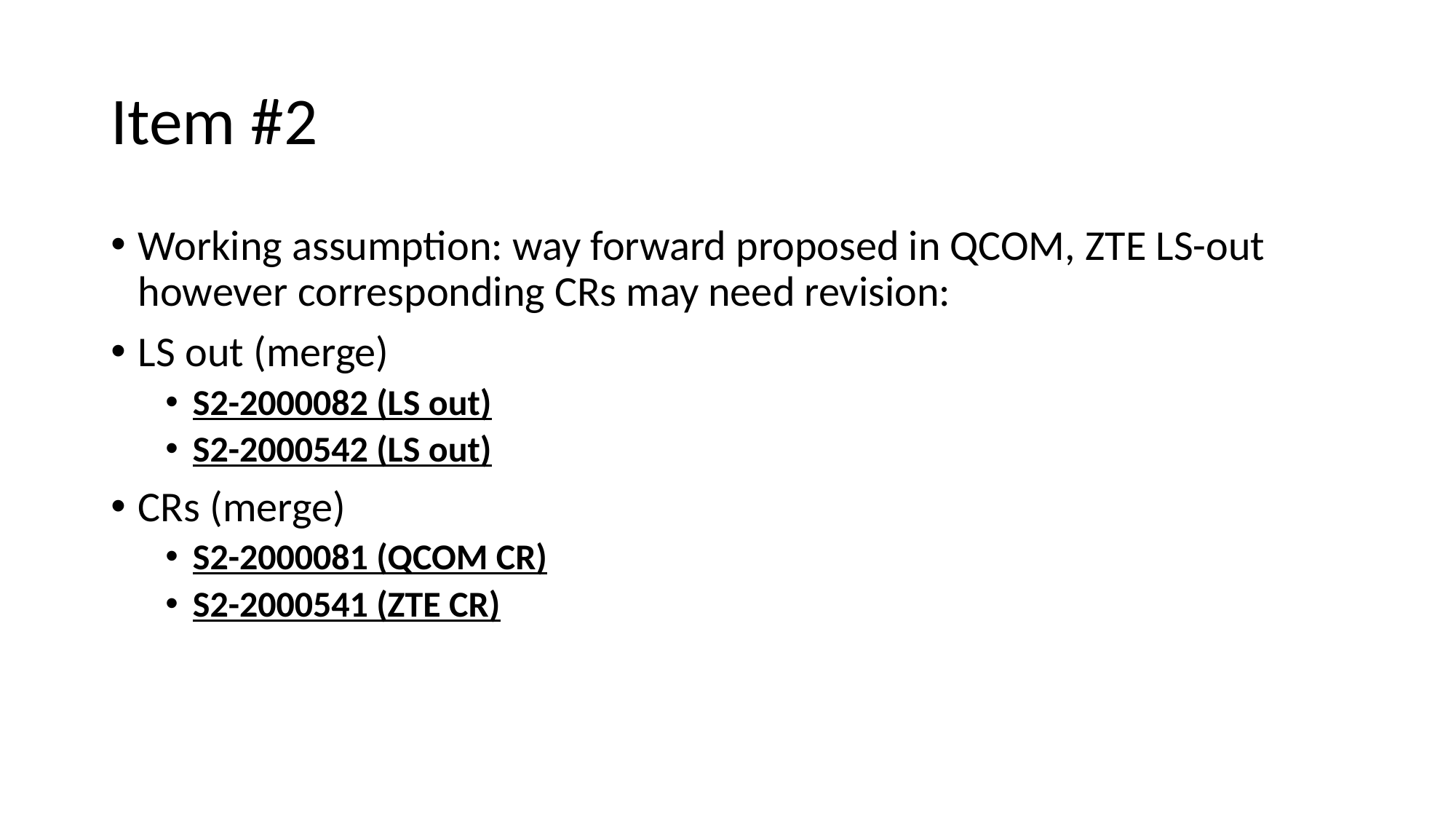

# Item #2
Working assumption: way forward proposed in QCOM, ZTE LS-out however corresponding CRs may need revision:
LS out (merge)
S2-2000082 (LS out)
S2-2000542 (LS out)
CRs (merge)
S2-2000081 (QCOM CR)
S2-2000541 (ZTE CR)